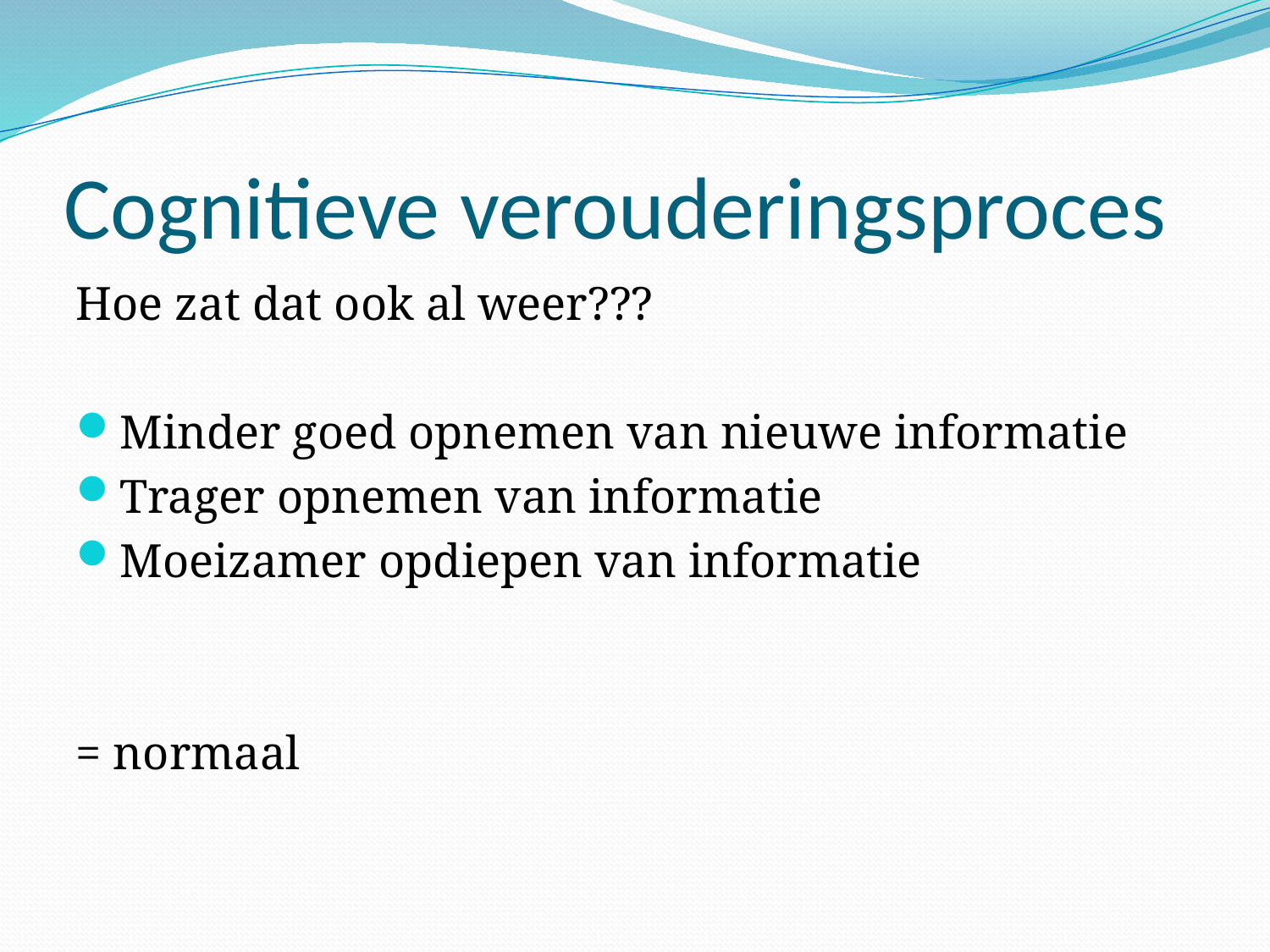

# Cognitieve verouderingsproces
Hoe zat dat ook al weer???

Minder goed opnemen van nieuwe informatie
Trager opnemen van informatie
Moeizamer opdiepen van informatie

= normaal